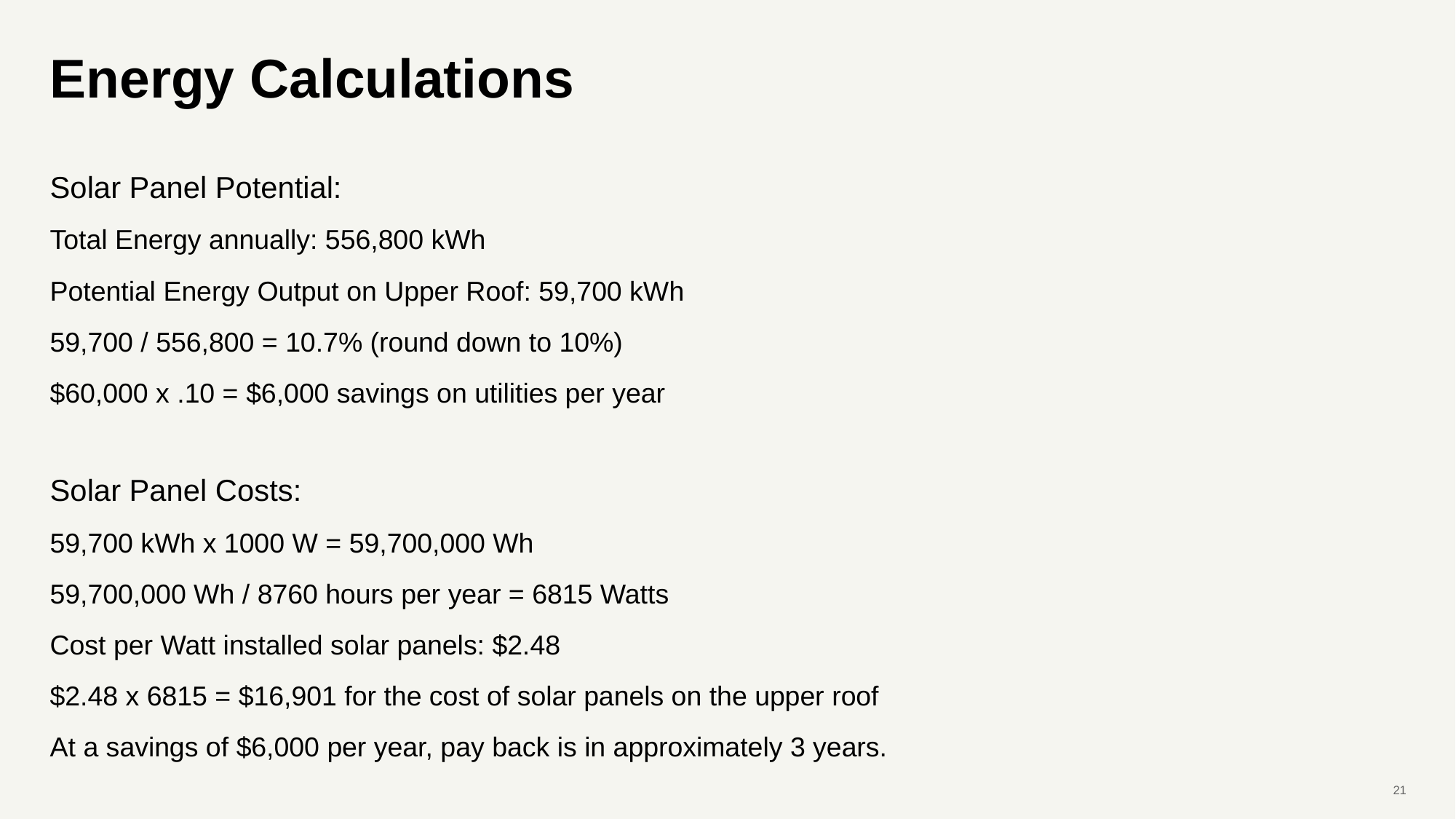

# Energy Calculations
Solar Panel Potential:
Total Energy annually: 556,800 kWh
Potential Energy Output on Upper Roof: 59,700 kWh
59,700 / 556,800 = 10.7% (round down to 10%)
$60,000 x .10 = $6,000 savings on utilities per year
Solar Panel Costs:
59,700 kWh x 1000 W = 59,700,000 Wh
59,700,000 Wh / 8760 hours per year = 6815 Watts
Cost per Watt installed solar panels: $2.48
$2.48 x 6815 = $16,901 for the cost of solar panels on the upper roof
At a savings of $6,000 per year, pay back is in approximately 3 years.

21